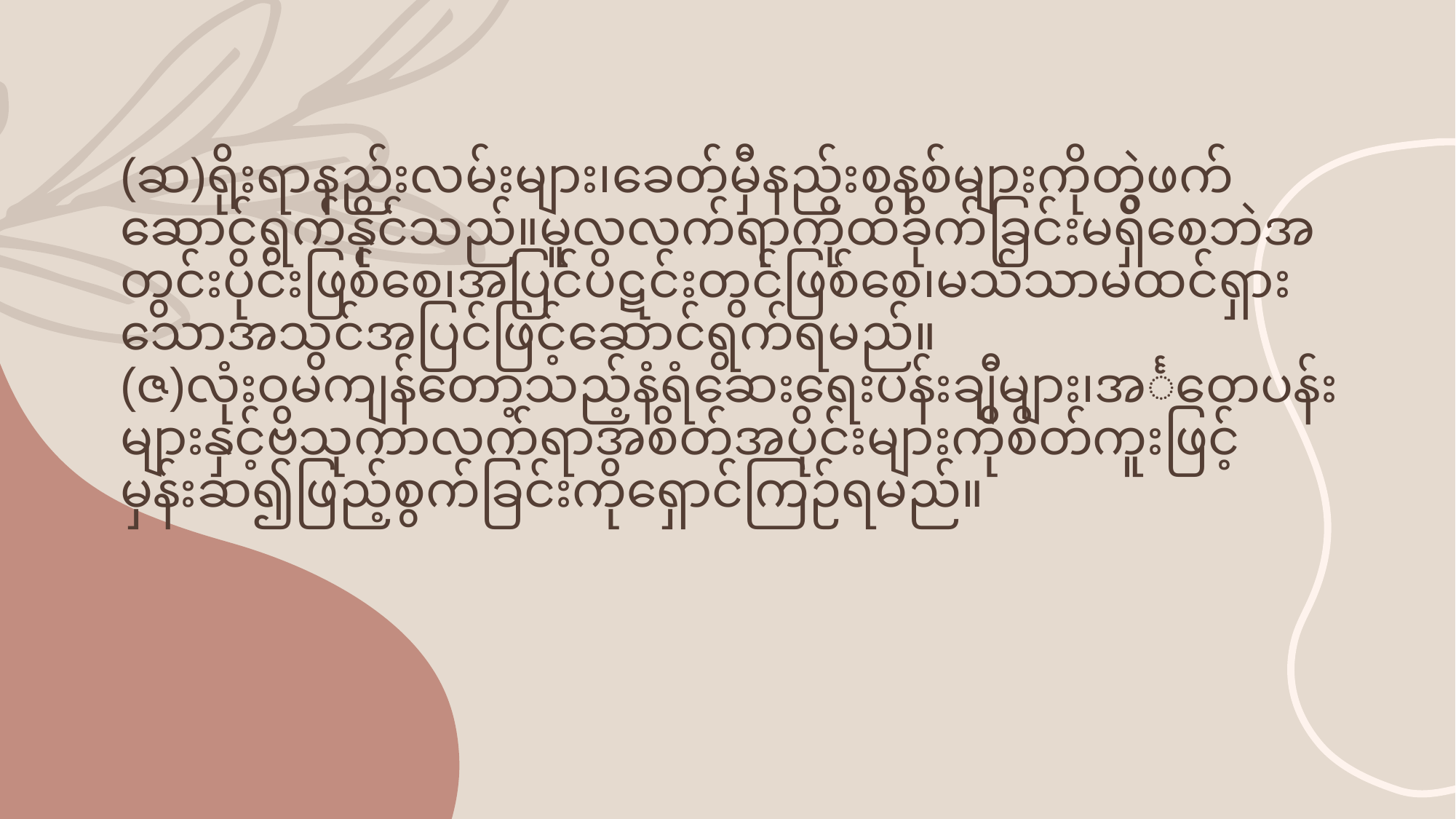

# (ဆ)ရိုးရာနည်းလမ်းများ၊ခေတ်မှီနည်းစနစ်များကိုတွဲဖက်ဆောင်ရွက်နိုင်သည်။မူလလက်ရာကိုထိခိုက်ခြင်းမရှိစေဘဲအတွင်းပိုင်းဖြစ်စေ၊အပြင်ပိဋင်းတွင်ဖြစ်စေ၊မသ်သာမထင်ရှားသောအသွင်အပြင်ဖြင့်ဆောင်ရွက်ရမည်။ (ဇ)လုံးဝမကျန်တော့သည့်နံရံဆေးရေးပန်းချီများ၊အင်္ဂတေပန်းများနှင့်ဗိသုကာလက်ရာအစိတ်အပိုင်းများကိုစိတ်ကူးဖြင့်မှန်းဆ၍ဖြည့်စွက်ခြင်းကိုရှောင်ကြဉ်ရမည်။